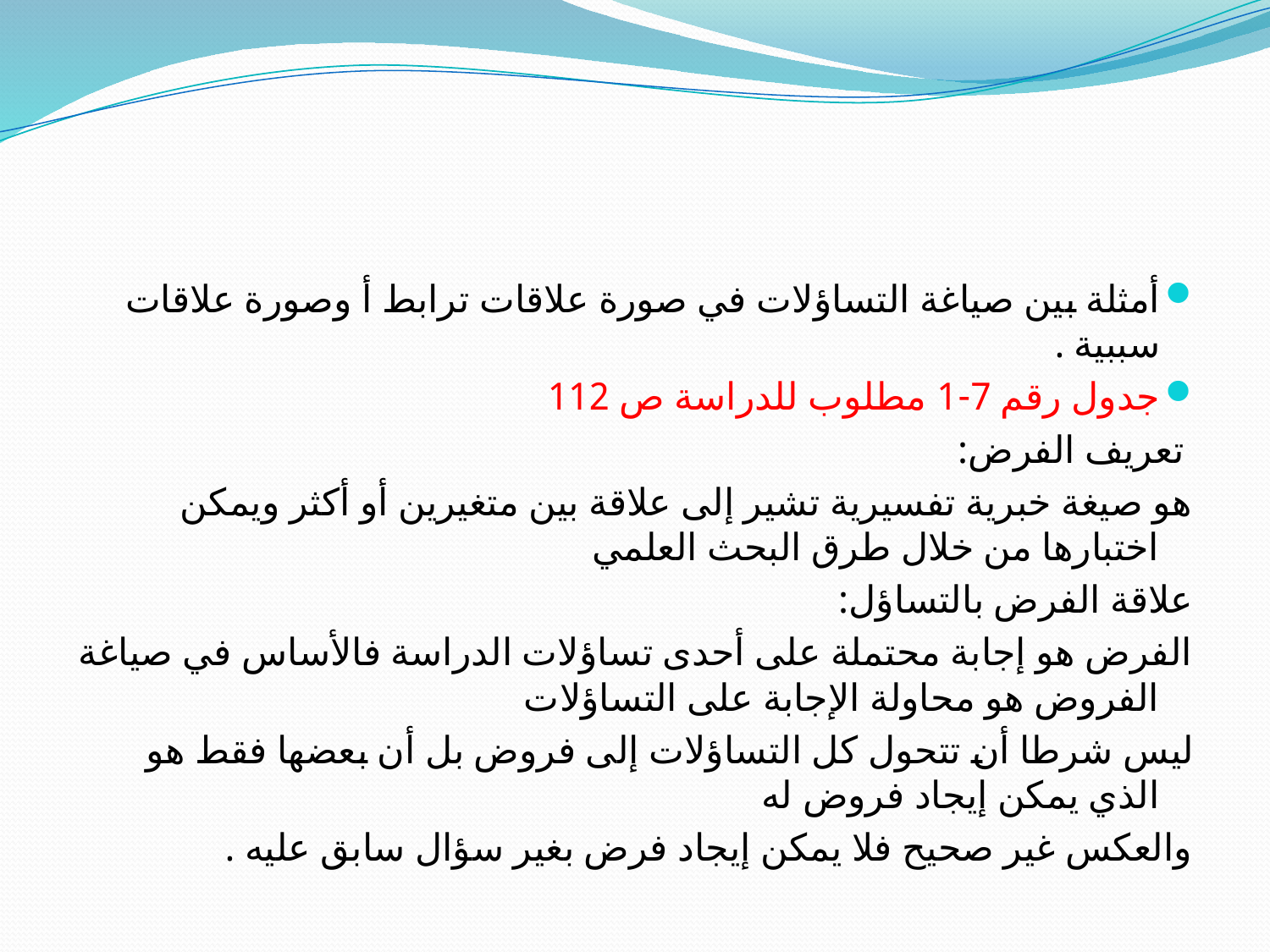

#
أمثلة بين صياغة التساؤلات في صورة علاقات ترابط أ وصورة علاقات سببية .
جدول رقم 7-1 مطلوب للدراسة ص 112
 تعريف الفرض:
هو صيغة خبرية تفسيرية تشير إلى علاقة بين متغيرين أو أكثر ويمكن اختبارها من خلال طرق البحث العلمي
علاقة الفرض بالتساؤل:
الفرض هو إجابة محتملة على أحدى تساؤلات الدراسة فالأساس في صياغة الفروض هو محاولة الإجابة على التساؤلات
ليس شرطا أن تتحول كل التساؤلات إلى فروض بل أن بعضها فقط هو الذي يمكن إيجاد فروض له
والعكس غير صحيح فلا يمكن إيجاد فرض بغير سؤال سابق عليه .